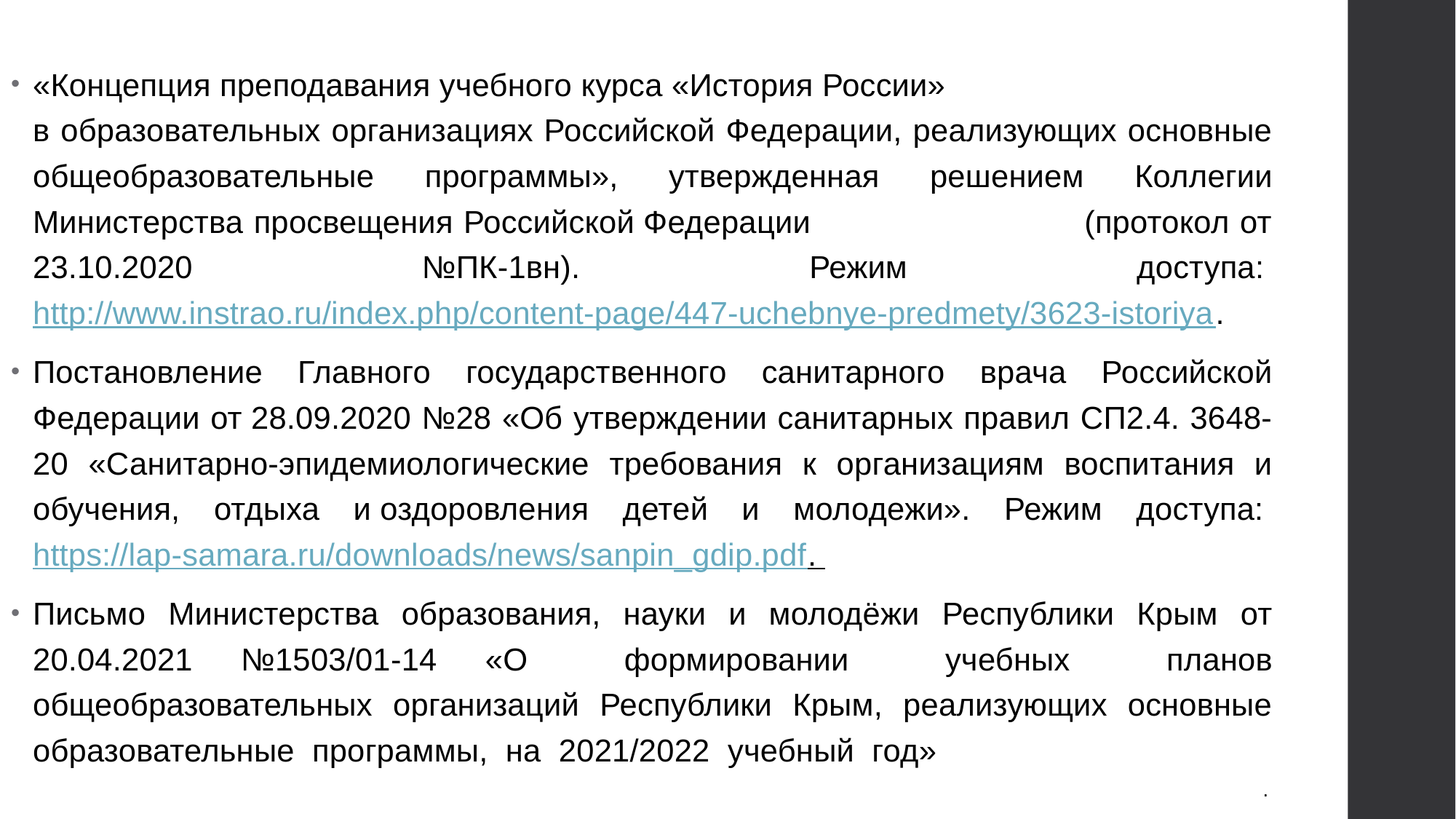

«Концепция преподавания учебного курса «История России»                                     в образовательных организациях Российской Федерации, реализующих основные общеобразовательные программы», утвержденная решением Коллегии Министерства просвещения Российской Федерации                          (протокол от 23.10.2020 №ПК-1вн). Режим доступа: http://www.instrao.ru/index.php/content-page/447-uchebnye-predmety/3623-istoriya.
Постановление Главного государственного санитарного врача Российской Федерации от 28.09.2020 №28 «Об утверждении санитарных правил СП2.4. 3648-20 «Санитарно-эпидемиологические требования к организациям воспитания и обучения, отдыха и оздоровления детей и молодежи». Режим доступа: https://lap-samara.ru/downloads/news/sanpin_gdip.pdf.
Письмо Министерства образования, науки и молодёжи Республики Крым от 20.04.2021 №1503/01-14 «О  формировании  учебных  планов общеобразовательных  организаций  Республики  Крым,  реализующих  основные образовательные  программы,  на  2021/2022  учебный  год»
.